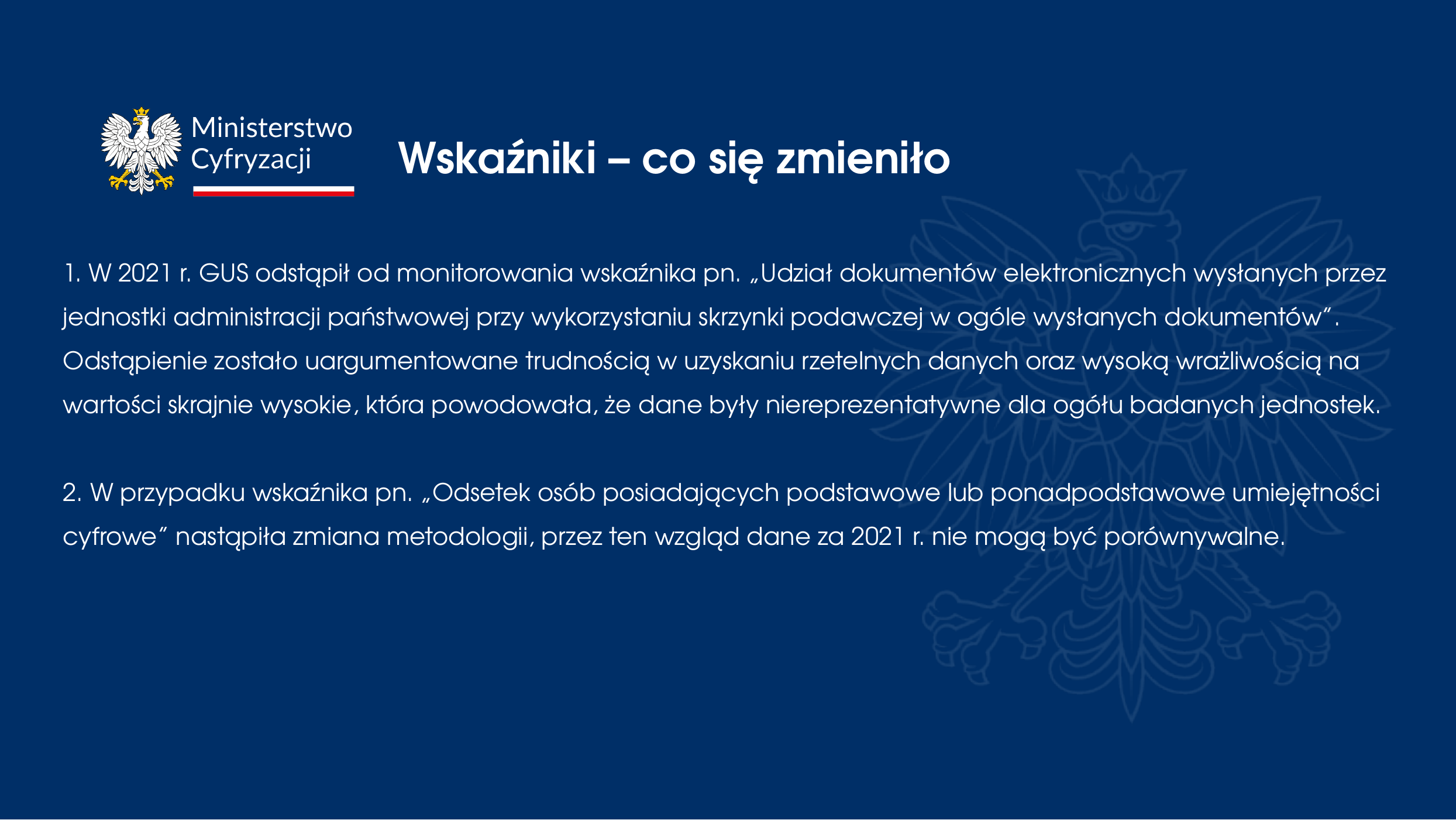

# Wskaźniki – co się zmieniło
1. W 2021 r. GUS odstąpił od monitorowania wskaźnika pn. „Udział dokumentów elektronicznych wysłanych przez jednostki administracji państwowej przy wykorzystaniu skrzynki podawczej w ogóle wysłanych dokumentów”.
Odstąpienie zostało uargumentowane trudnością w uzyskaniu rzetelnych danych oraz wysoką wrażliwością na wartości skrajnie wysokie, która powodowała, że dane były niereprezentatywne dla ogółu badanych jednostek.

2. W przypadku wskaźnika pn. „Odsetek osób posiadających podstawowe lub ponadpodstawowe umiejętności cyfrowe” nastąpiła zmiana metodologii, przez ten wzgląd dane za 2021 r. nie mogą być porównywalne.